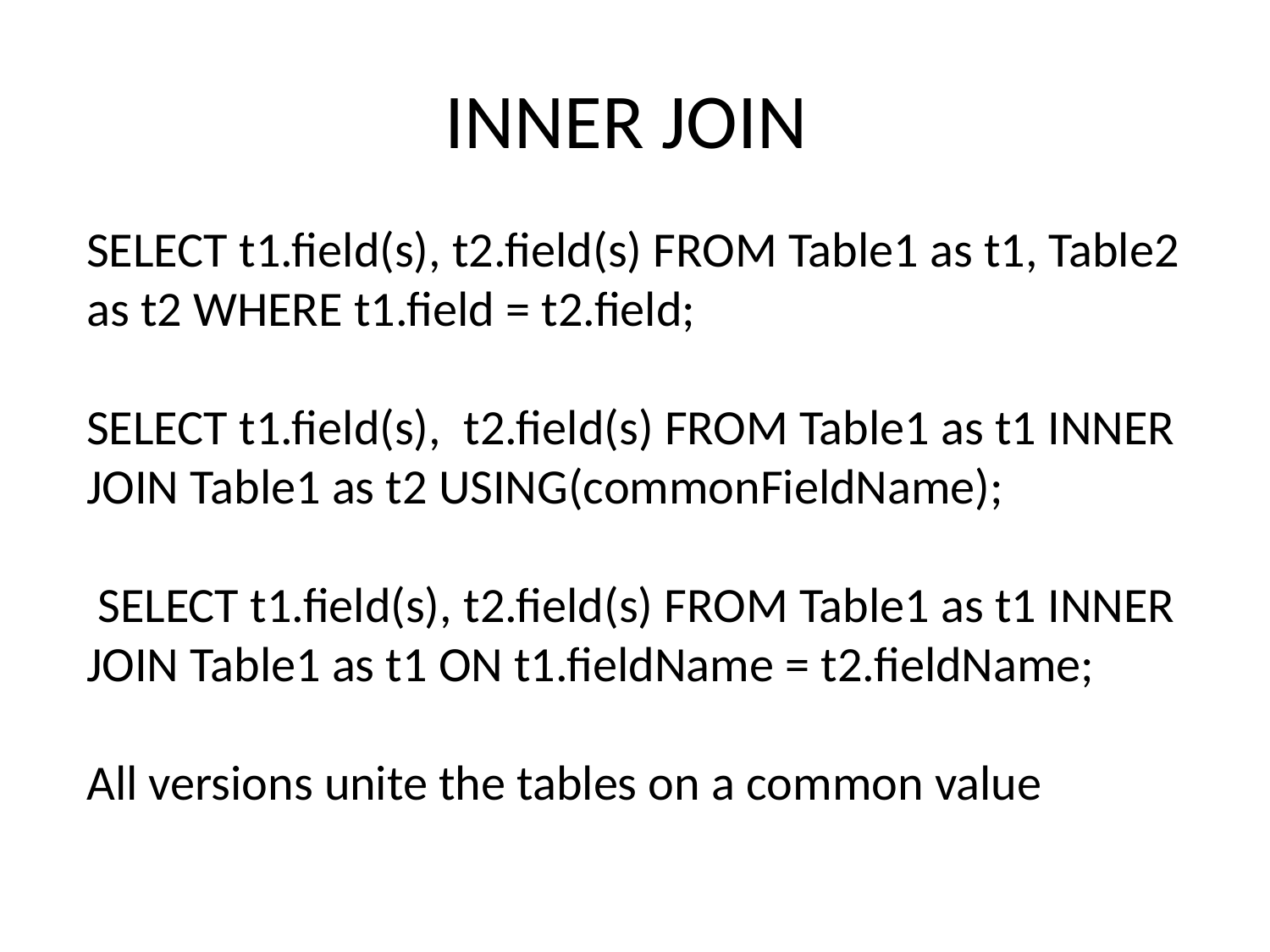

# INNER JOIN
SELECT t1.field(s), t2.field(s) FROM Table1 as t1, Table2 as t2 WHERE t1.field = t2.field;

SELECT t1.field(s),  t2.field(s) FROM Table1 as t1 INNER JOIN Table1 as t2 USING(commonFieldName);

 SELECT t1.field(s), t2.field(s) FROM Table1 as t1 INNER JOIN Table1 as t1 ON t1.fieldName = t2.fieldName;

All versions unite the tables on a common value